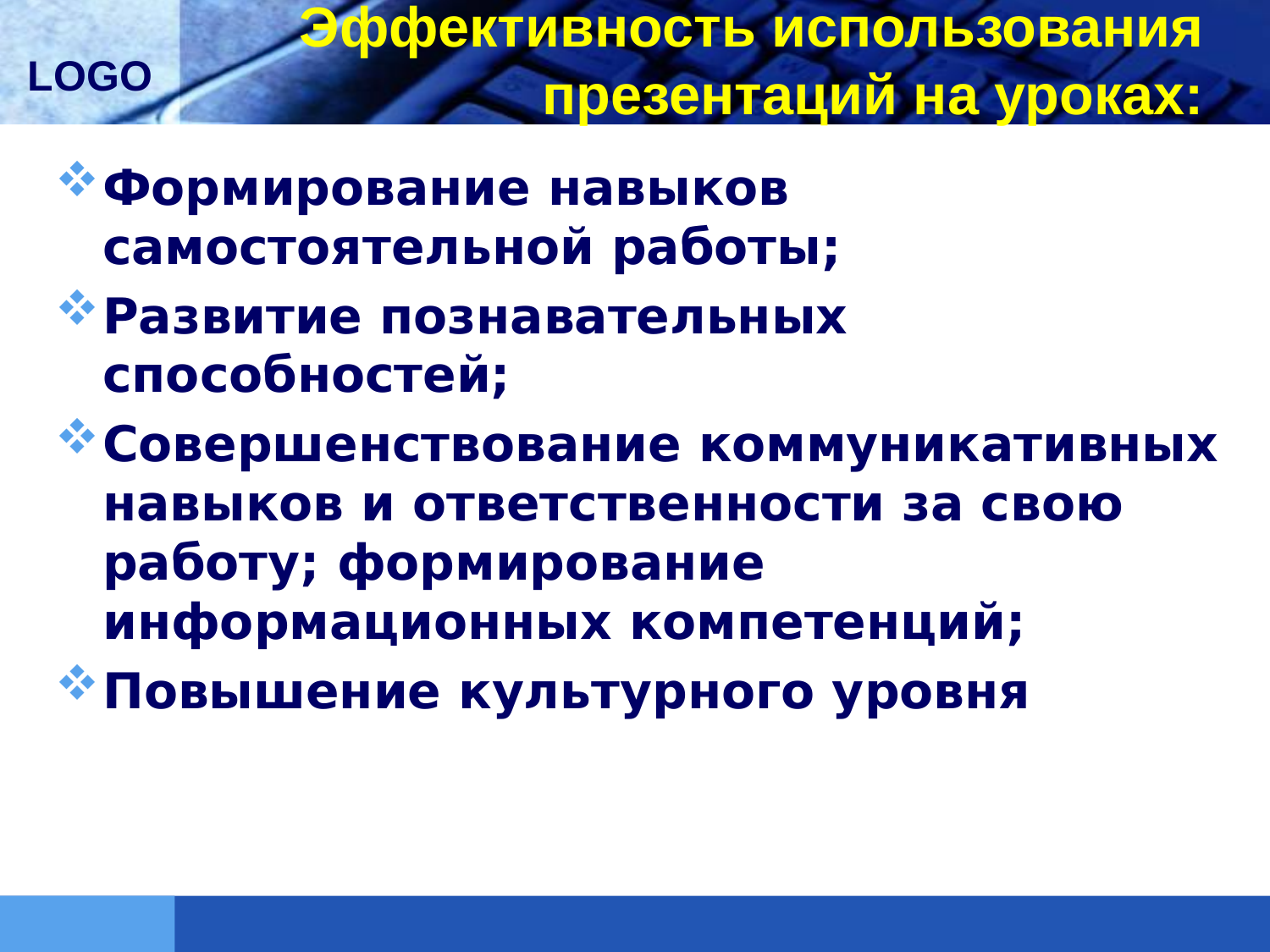

# Эффективность использования презентаций на уроках:
Формирование навыков самостоятельной работы;
Развитие познавательных способностей;
Совершенствование коммуникативных навыков и ответственности за свою работу; формирование информационных компетенций;
Повышение культурного уровня